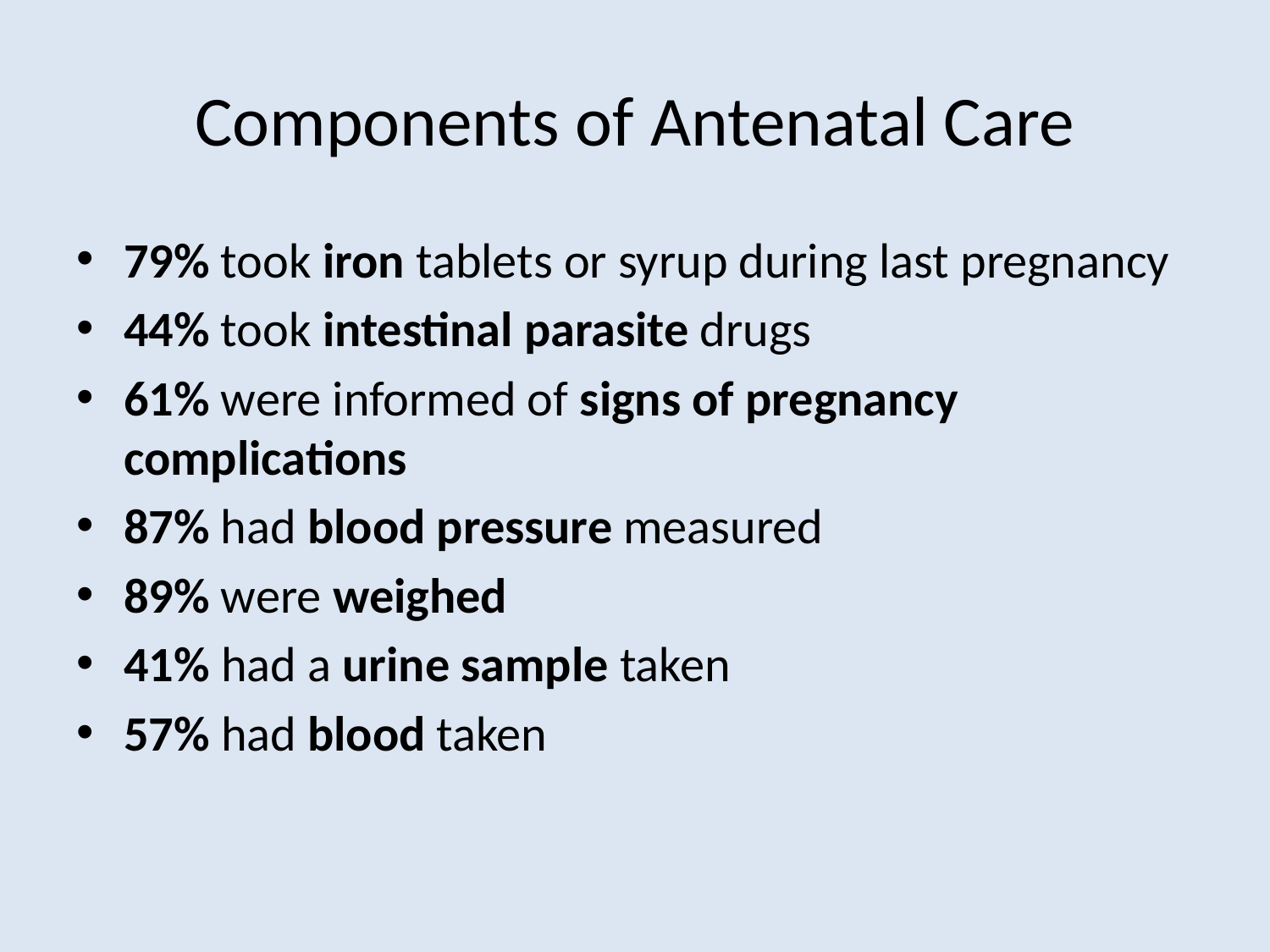

# Components of Antenatal Care
79% took iron tablets or syrup during last pregnancy
44% took intestinal parasite drugs
61% were informed of signs of pregnancy complications
87% had blood pressure measured
89% were weighed
41% had a urine sample taken
57% had blood taken